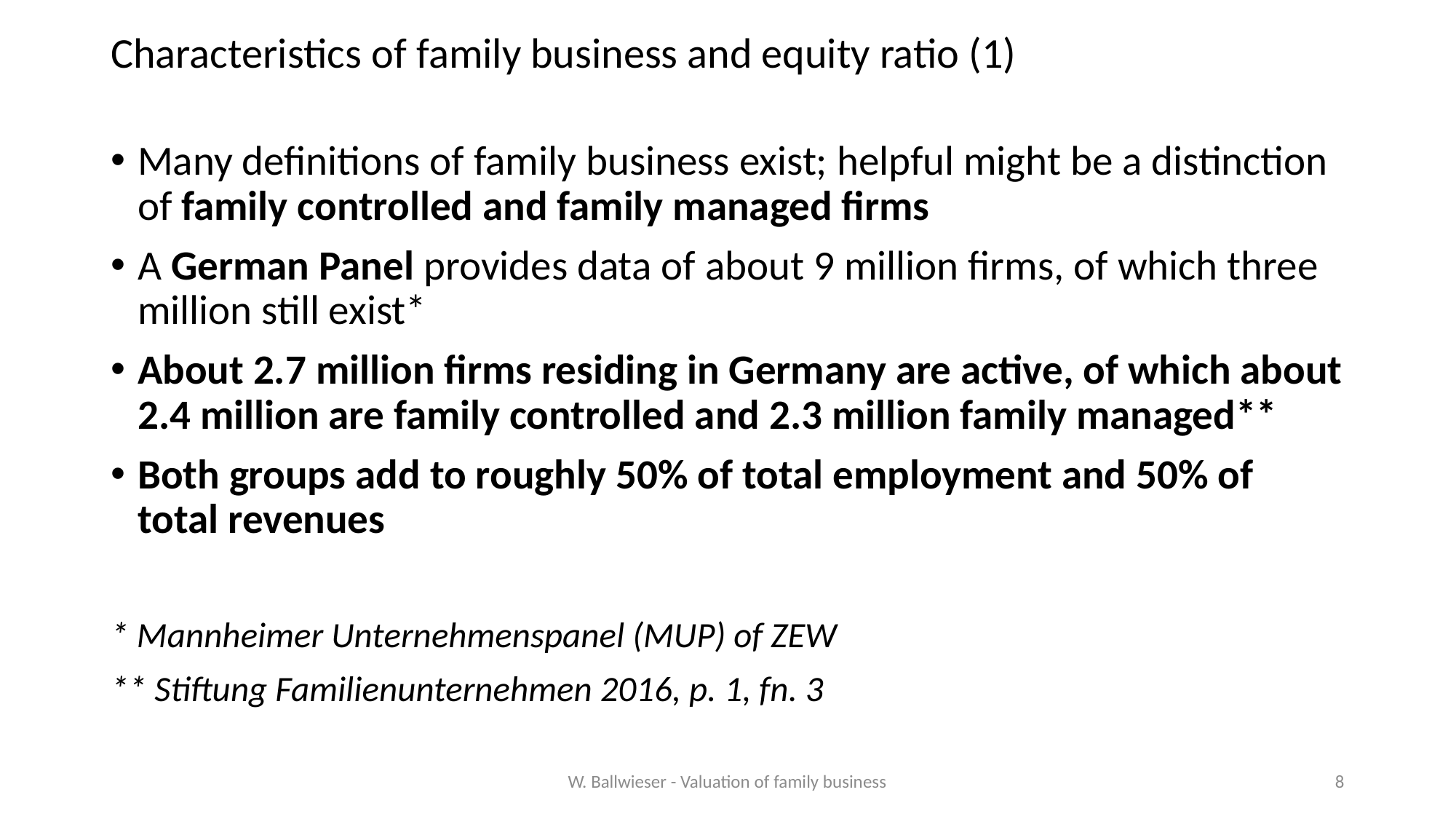

# Characteristics of family business and equity ratio (1)
Many definitions of family business exist; helpful might be a distinction of family controlled and family managed firms
A German Panel provides data of about 9 million firms, of which three million still exist*
About 2.7 million firms residing in Germany are active, of which about 2.4 million are family controlled and 2.3 million family managed**
Both groups add to roughly 50% of total employment and 50% of total revenues

* Mannheimer Unternehmenspanel (MUP) of ZEW
** Stiftung Familienunternehmen 2016, p. 1, fn. 3
W. Ballwieser - Valuation of family business
8